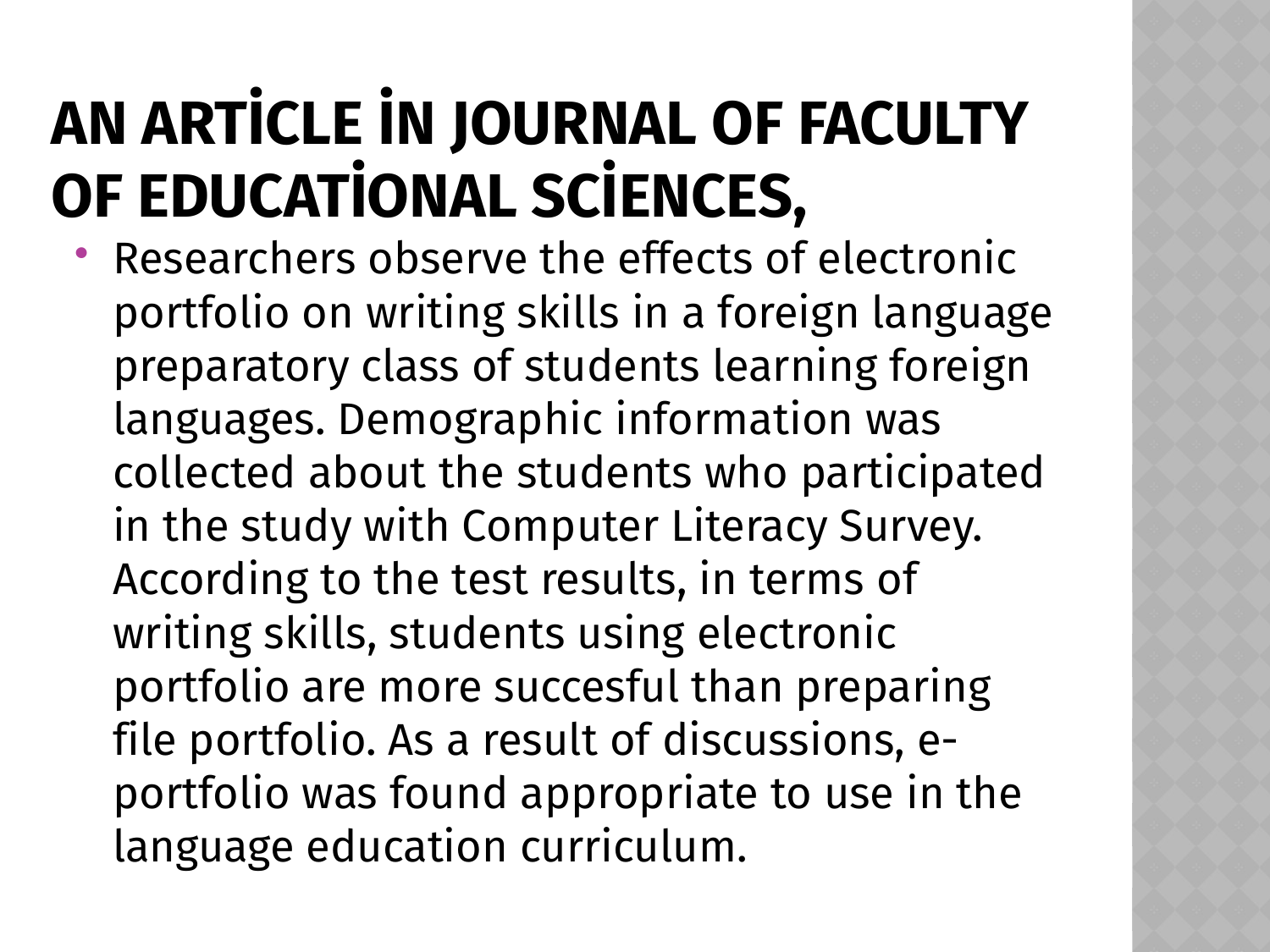

# An article in Journal Of Faculty Of Educational Sciences,
Researchers observe the effects of electronic portfolio on writing skills in a foreign language preparatory class of students learning foreign languages. Demographic information was collected about the students who participated in the study with Computer Literacy Survey. According to the test results, in terms of writing skills, students using electronic portfolio are more succesful than preparing file portfolio. As a result of discussions, e-portfolio was found appropriate to use in the language education curriculum.